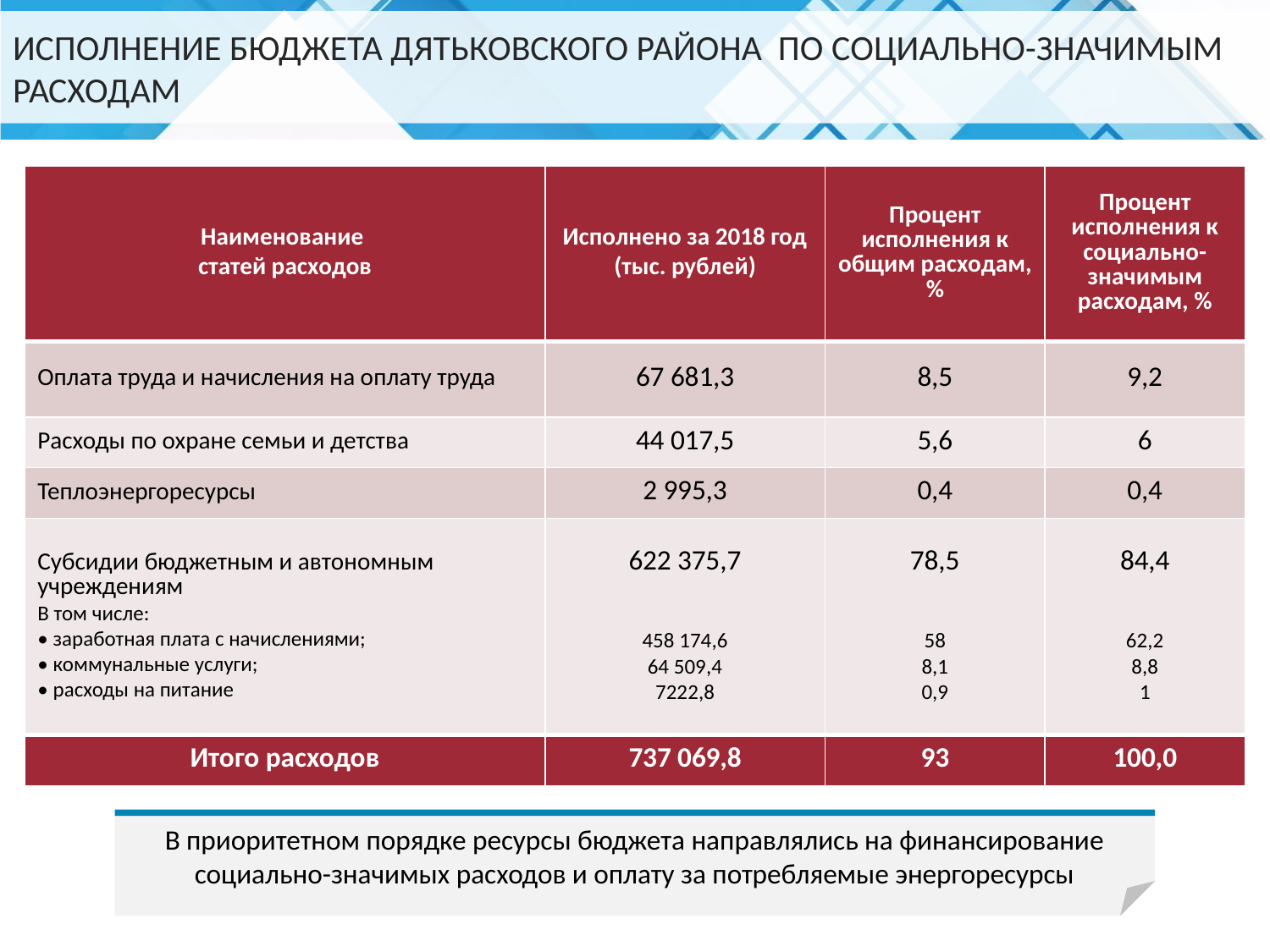

# ИСПОЛНЕНИЕ БЮДЖЕТА ДЯТЬКОВСКОГО РАЙОНА  ПО СОЦИАЛЬНО-ЗНАЧИМЫМ РАСХОДАМ
| Наименование статей расходов | Исполнено за 2018 год (тыс. рублей) | Процент исполнения к общим расходам, % | Процент исполнения к социально-значимым расходам, % |
| --- | --- | --- | --- |
| Оплата труда и начисления на оплату труда | 67 681,3 | 8,5 | 9,2 |
| Расходы по охране семьи и детства | 44 017,5 | 5,6 | 6 |
| Теплоэнергоресурсы | 2 995,3 | 0,4 | 0,4 |
| Субсидии бюджетным и автономным учреждениям В том числе: • заработная плата с начислениями; • коммунальные услуги; • расходы на питание | 622 375,7 458 174,6 64 509,4 7222,8 | 78,5 58 8,1 0,9 | 84,4 62,2 8,8 1 |
| Итого расходов | 737 069,8 | 93 | 100,0 |

В приоритетном порядке ресурсы бюджета направлялись на финансирование социально-значимых расходов и оплату за потребляемые энергоресурсы